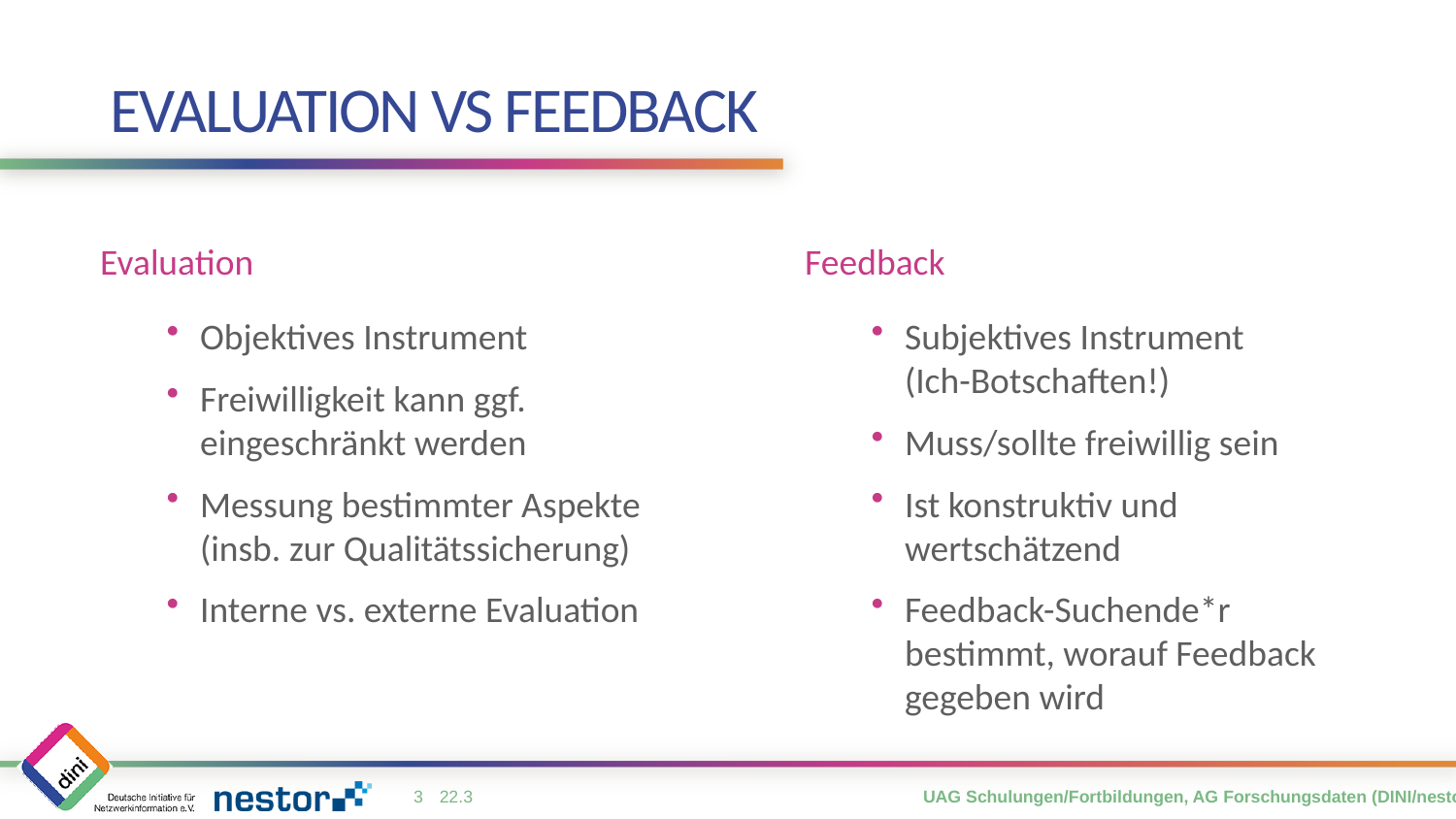

# Evaluation vs Feedback
Evaluation
Feedback
Objektives Instrument
Freiwilligkeit kann ggf. eingeschränkt werden
Messung bestimmter Aspekte (insb. zur Qualitätssicherung)
Interne vs. externe Evaluation
Subjektives Instrument
(Ich-Botschaften!)
Muss/sollte freiwillig sein
Ist konstruktiv und wertschätzend
Feedback-Suchende*r bestimmt, worauf Feedback gegeben wird
3
22.3